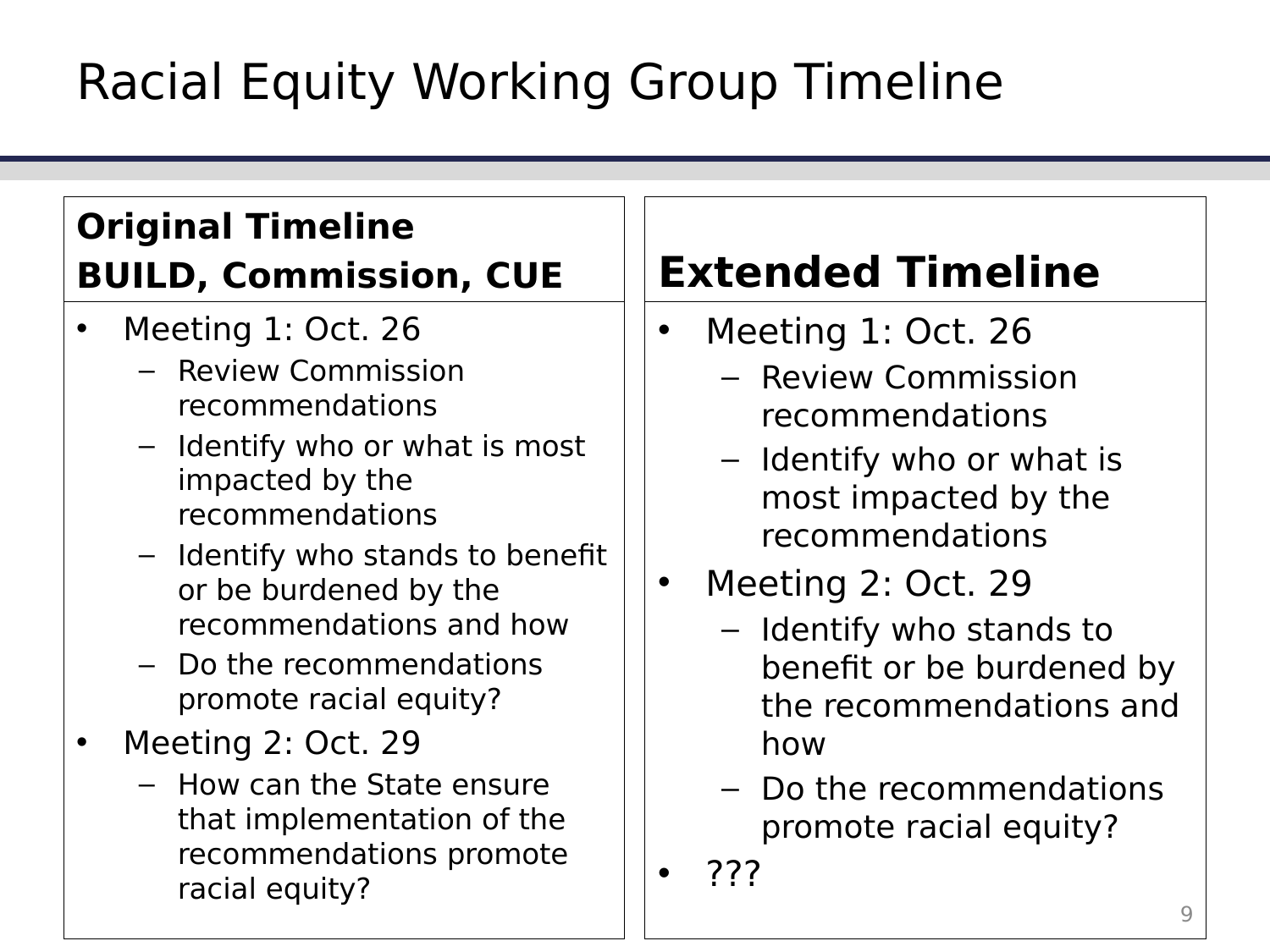

# Racial Equity Working Group Timeline
Original Timeline
BUILD, Commission, CUE
Extended Timeline
Meeting 1: Oct. 26
Review Commission recommendations
Identify who or what is most impacted by the recommendations
Meeting 2: Oct. 29
Identify who stands to benefit or be burdened by the recommendations and how
Do the recommendations promote racial equity?
???
Meeting 1: Oct. 26
Review Commission recommendations
Identify who or what is most impacted by the recommendations
Identify who stands to benefit or be burdened by the recommendations and how
Do the recommendations promote racial equity?
Meeting 2: Oct. 29
How can the State ensure that implementation of the recommendations promote racial equity?
9